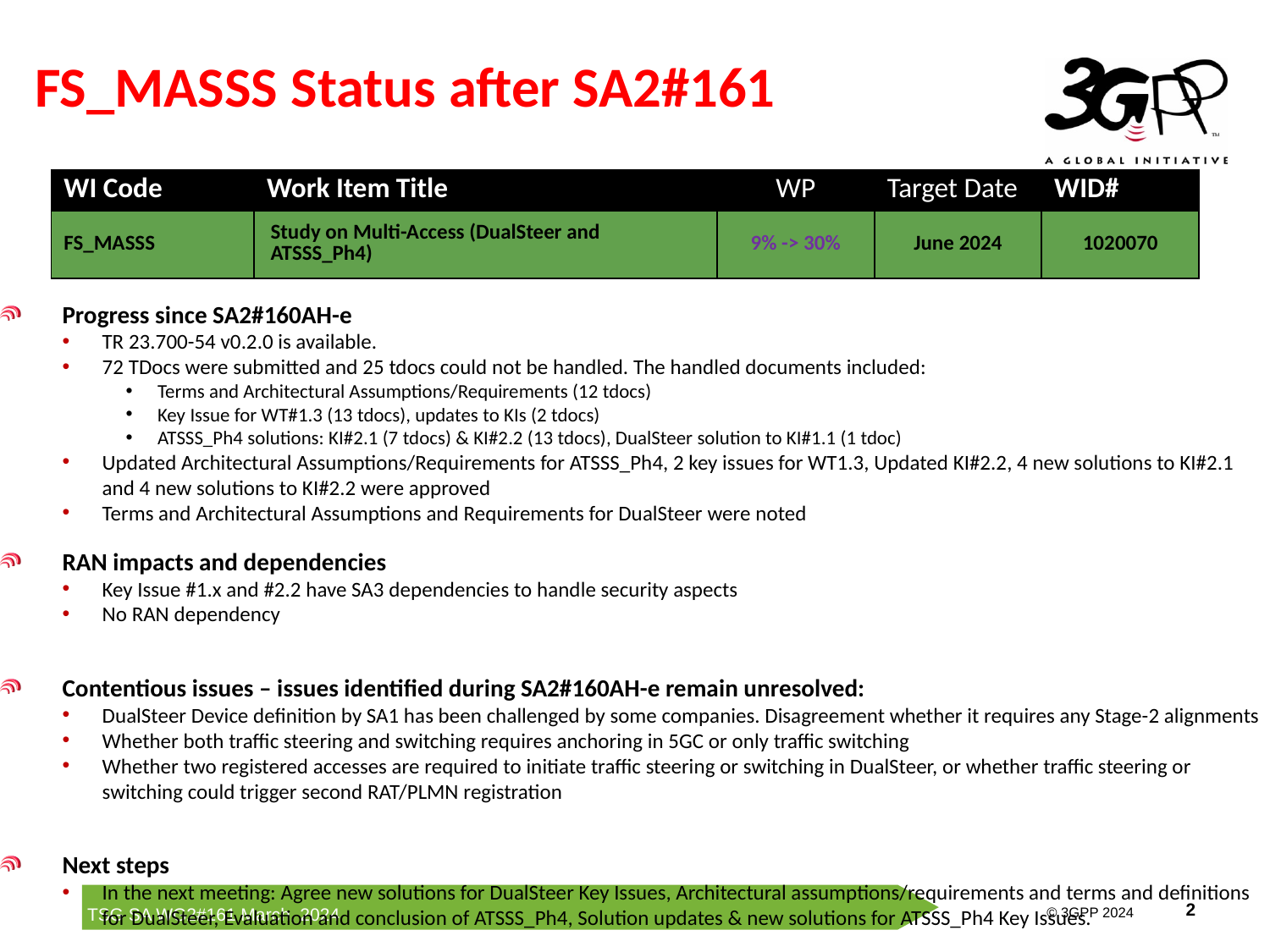

# FS_MASSS Status after SA2#161
| WI Code | Work Item Title | WP | Target Date | WID# |
| --- | --- | --- | --- | --- |
| FS\_MASSS | Study on Multi-Access (DualSteer and ATSSS\_Ph4) | 9% -> 30% | June 2024 | 1020070 |
Progress since SA2#160AH-e
TR 23.700-54 v0.2.0 is available.
72 TDocs were submitted and 25 tdocs could not be handled. The handled documents included:
Terms and Architectural Assumptions/Requirements (12 tdocs)
Key Issue for WT#1.3 (13 tdocs), updates to KIs (2 tdocs)
ATSSS_Ph4 solutions: KI#2.1 (7 tdocs) & KI#2.2 (13 tdocs), DualSteer solution to KI#1.1 (1 tdoc)
Updated Architectural Assumptions/Requirements for ATSSS_Ph4, 2 key issues for WT1.3, Updated KI#2.2, 4 new solutions to KI#2.1 and 4 new solutions to KI#2.2 were approved
Terms and Architectural Assumptions and Requirements for DualSteer were noted

RAN impacts and dependencies
Key Issue #1.x and #2.2 have SA3 dependencies to handle security aspects
No RAN dependency

Contentious issues – issues identified during SA2#160AH-e remain unresolved:
DualSteer Device definition by SA1 has been challenged by some companies. Disagreement whether it requires any Stage-2 alignments
Whether both traffic steering and switching requires anchoring in 5GC or only traffic switching
Whether two registered accesses are required to initiate traffic steering or switching in DualSteer, or whether traffic steering or switching could trigger second RAT/PLMN registration

Next steps
In the next meeting: Agree new solutions for DualSteer Key Issues, Architectural assumptions/requirements and terms and definitions for DualSteer, Evaluation and conclusion of ATSSS_Ph4, Solution updates & new solutions for ATSSS_Ph4 Key Issues.